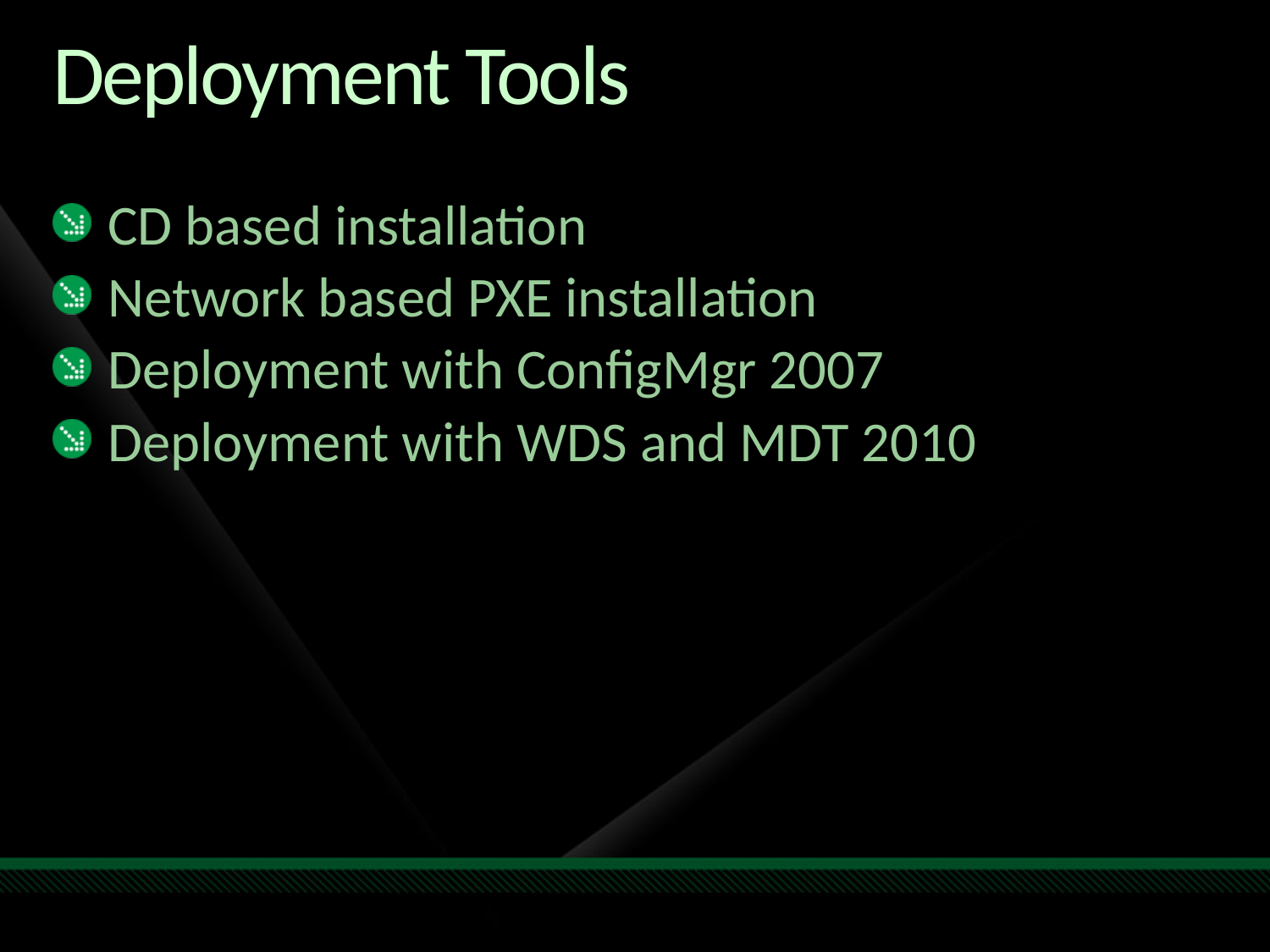

# Deployment Tools
CD based installation
Network based PXE installation
Deployment with ConfigMgr 2007
Deployment with WDS and MDT 2010